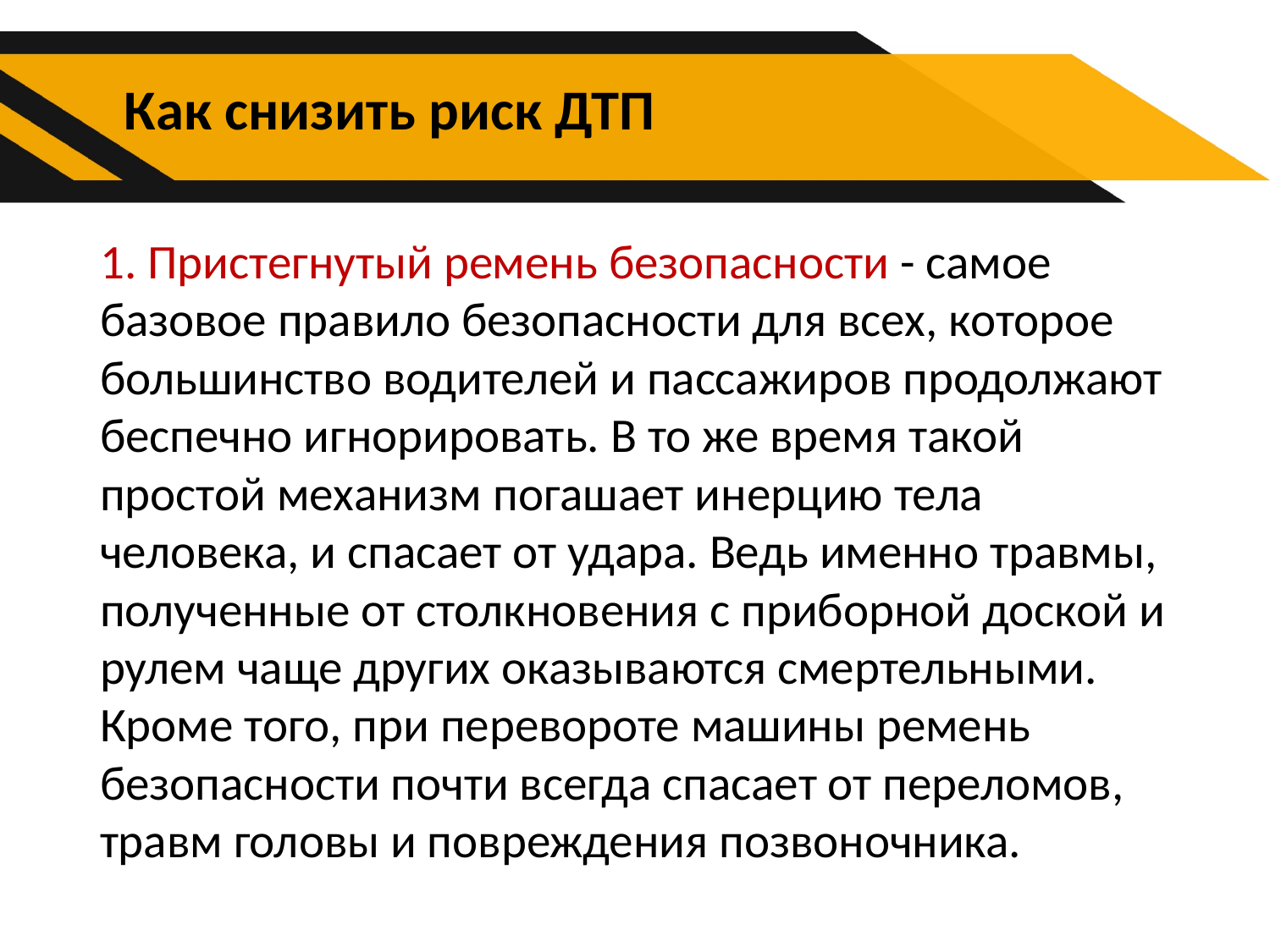

# Как снизить риск ДТП
1. Пристегнутый ремень безопасности - самое базовое правило безопасности для всех, которое большинство водителей и пассажиров продолжают беспечно игнорировать. В то же время такой простой механизм погашает инерцию тела человека, и спасает от удара. Ведь именно травмы, полученные от столкновения с приборной доской и рулем чаще других оказываются смертельными. Кроме того, при перевороте машины ремень безопасности почти всегда спасает от переломов, травм головы и повреждения позвоночника.